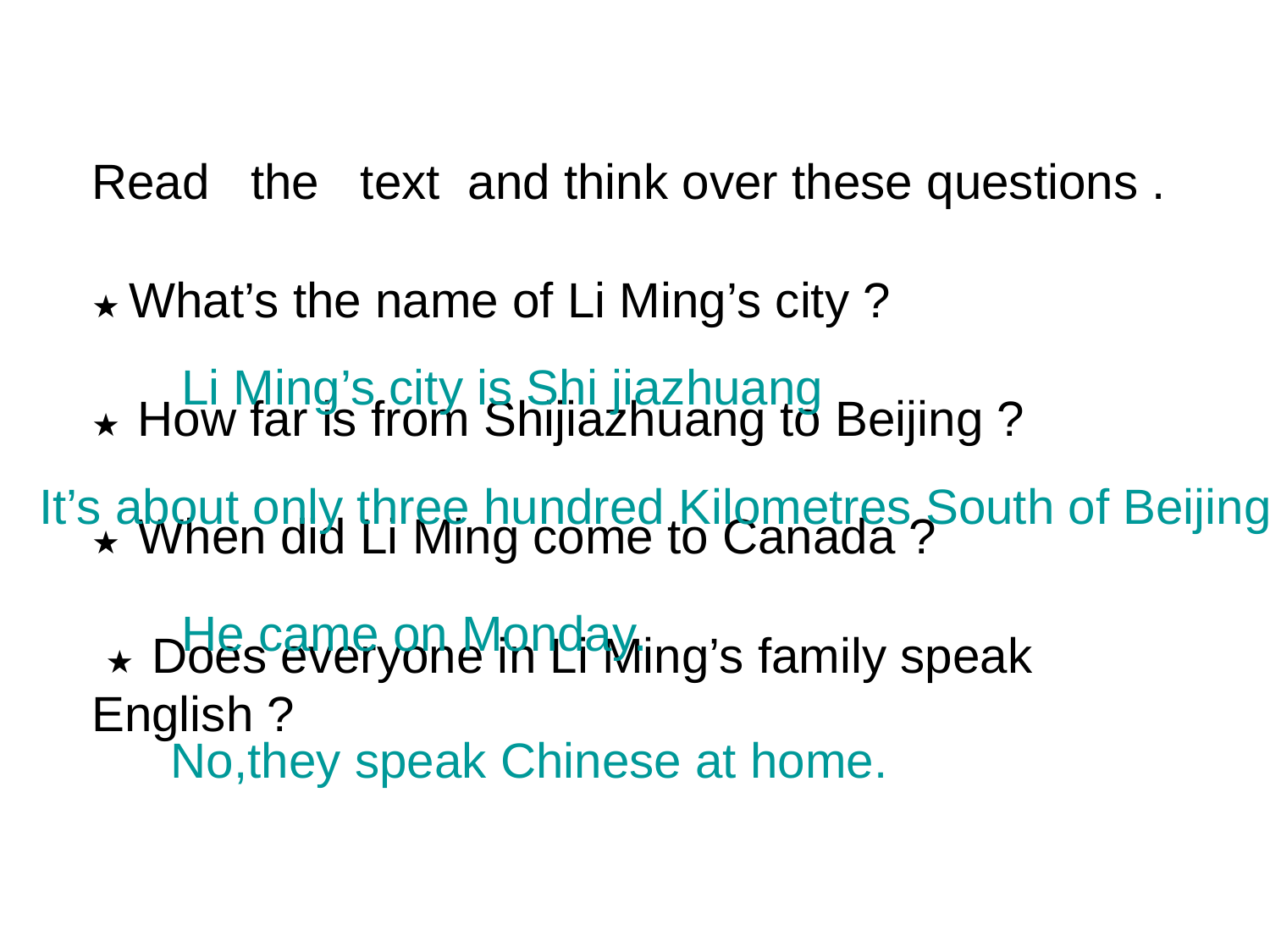

Read   the   text  and think over these questions .
★ What’s the name of Li Ming’s city ?
★  How far is from Shijiazhuang to Beijing ?
★  When did Li Ming come to Canada ?
 ★  Does everyone in Li Ming’s family speak English ?
Li Ming’s city is Shi jiazhuang
It’s about only three hundred Kilometres South of Beijing

He came on Monday.
No,they speak Chinese at home.